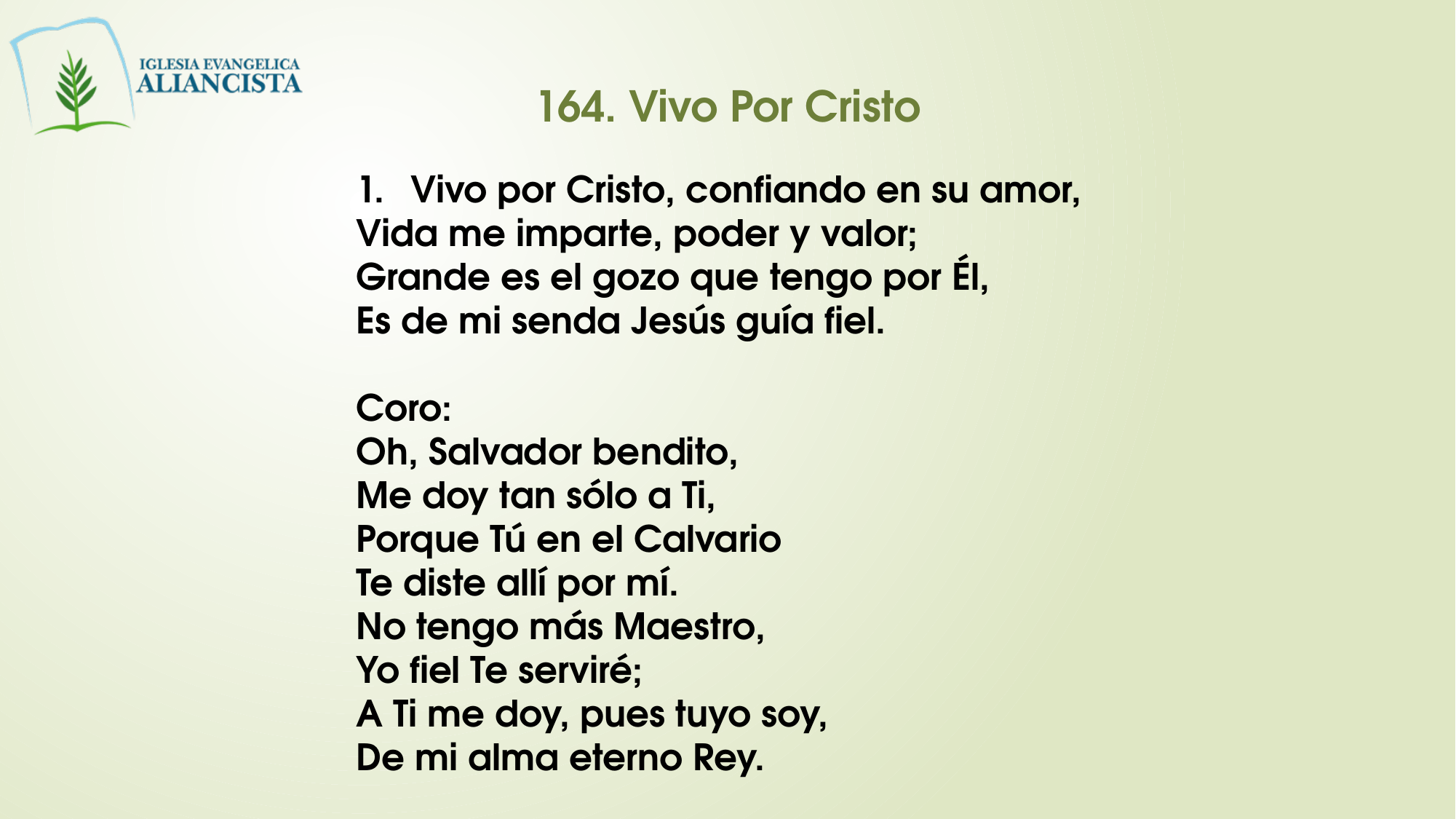

164. Vivo Por Cristo
Vivo por Cristo, confiando en su amor,
Vida me imparte, poder y valor;
Grande es el gozo que tengo por Él,
Es de mi senda Jesús guía fiel.

Coro:
Oh, Salvador bendito,
Me doy tan sólo a Ti,
Porque Tú en el Calvario
Te diste allí por mí.
No tengo más Maestro,
Yo fiel Te serviré;
A Ti me doy, pues tuyo soy,
De mi alma eterno Rey.